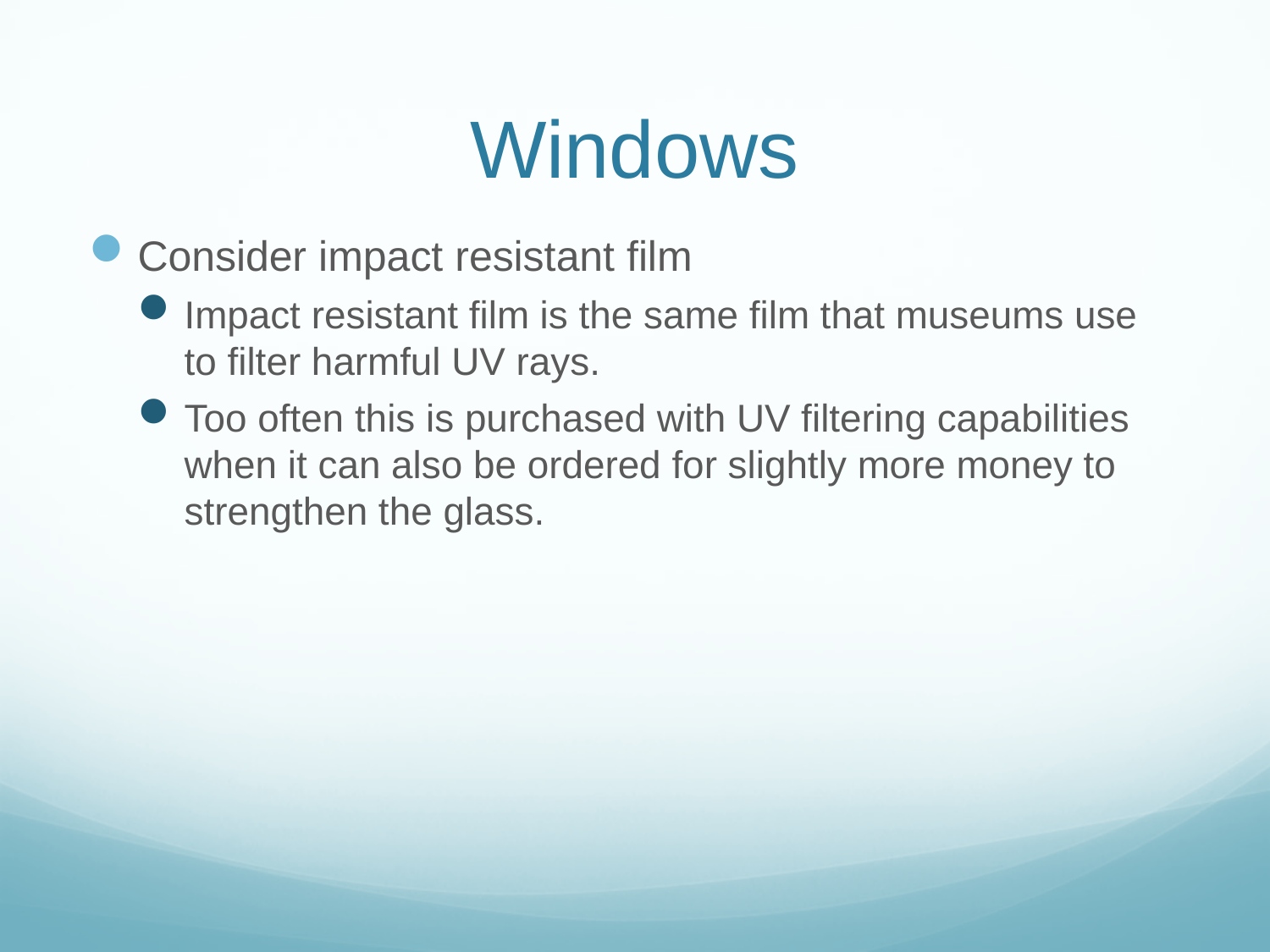

# Windows
Consider impact resistant film
Impact resistant film is the same film that museums use to filter harmful UV rays.
Too often this is purchased with UV filtering capabilities when it can also be ordered for slightly more money to strengthen the glass.